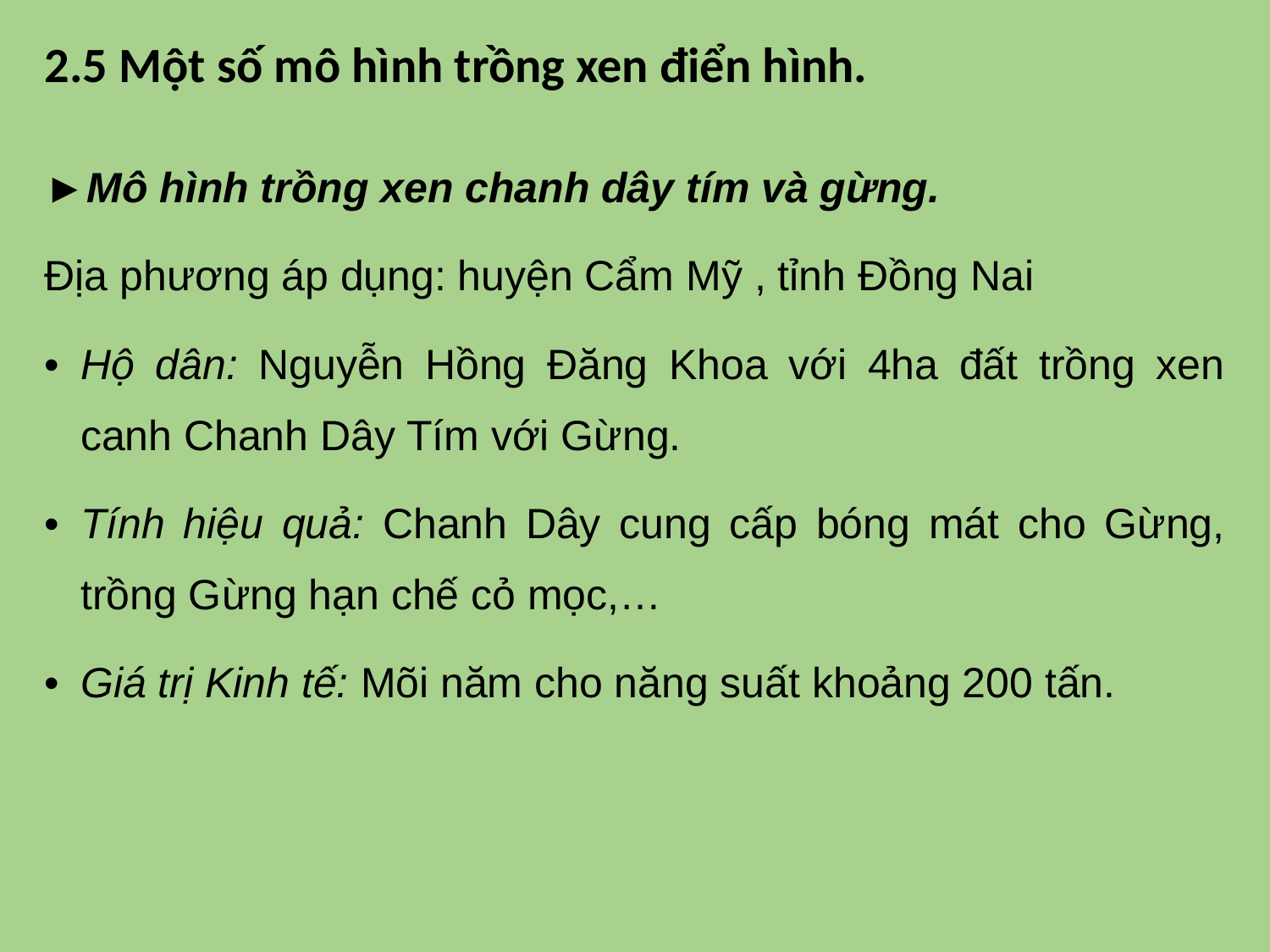

2.5 Một số mô hình trồng xen điển hình.
►Mô hình trồng xen chanh dây tím và gừng.
Địa phương áp dụng: huyện Cẩm Mỹ , tỉnh Đồng Nai
Hộ dân: Nguyễn Hồng Đăng Khoa với 4ha đất trồng xen canh Chanh Dây Tím với Gừng.
Tính hiệu quả: Chanh Dây cung cấp bóng mát cho Gừng, trồng Gừng hạn chế cỏ mọc,…
Giá trị Kinh tế: Mõi năm cho năng suất khoảng 200 tấn.

25